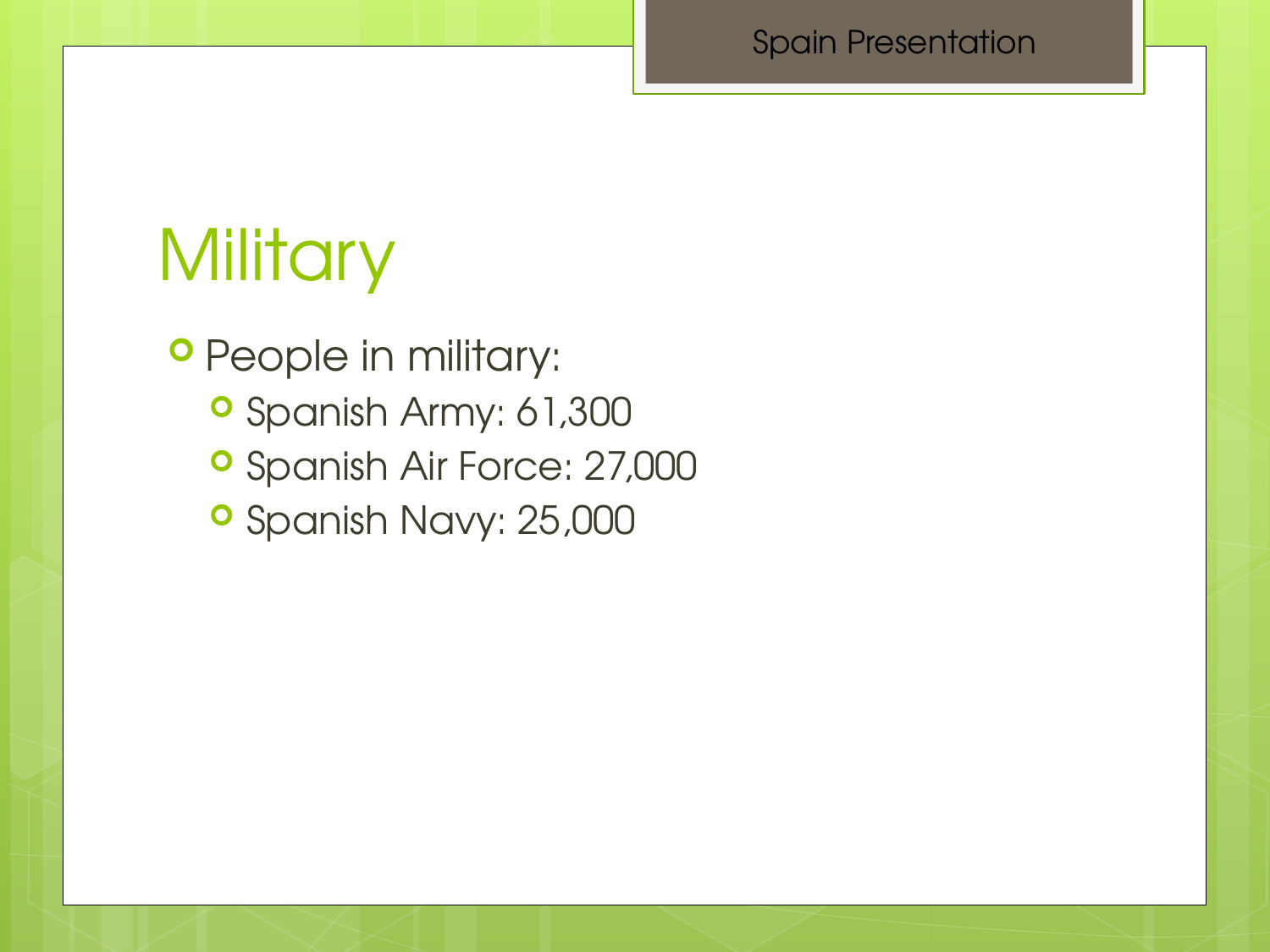

Spain Presentation
# Military
People in military:
Spanish Army: 61,300
Spanish Air Force: 27,000
Spanish Navy: 25,000